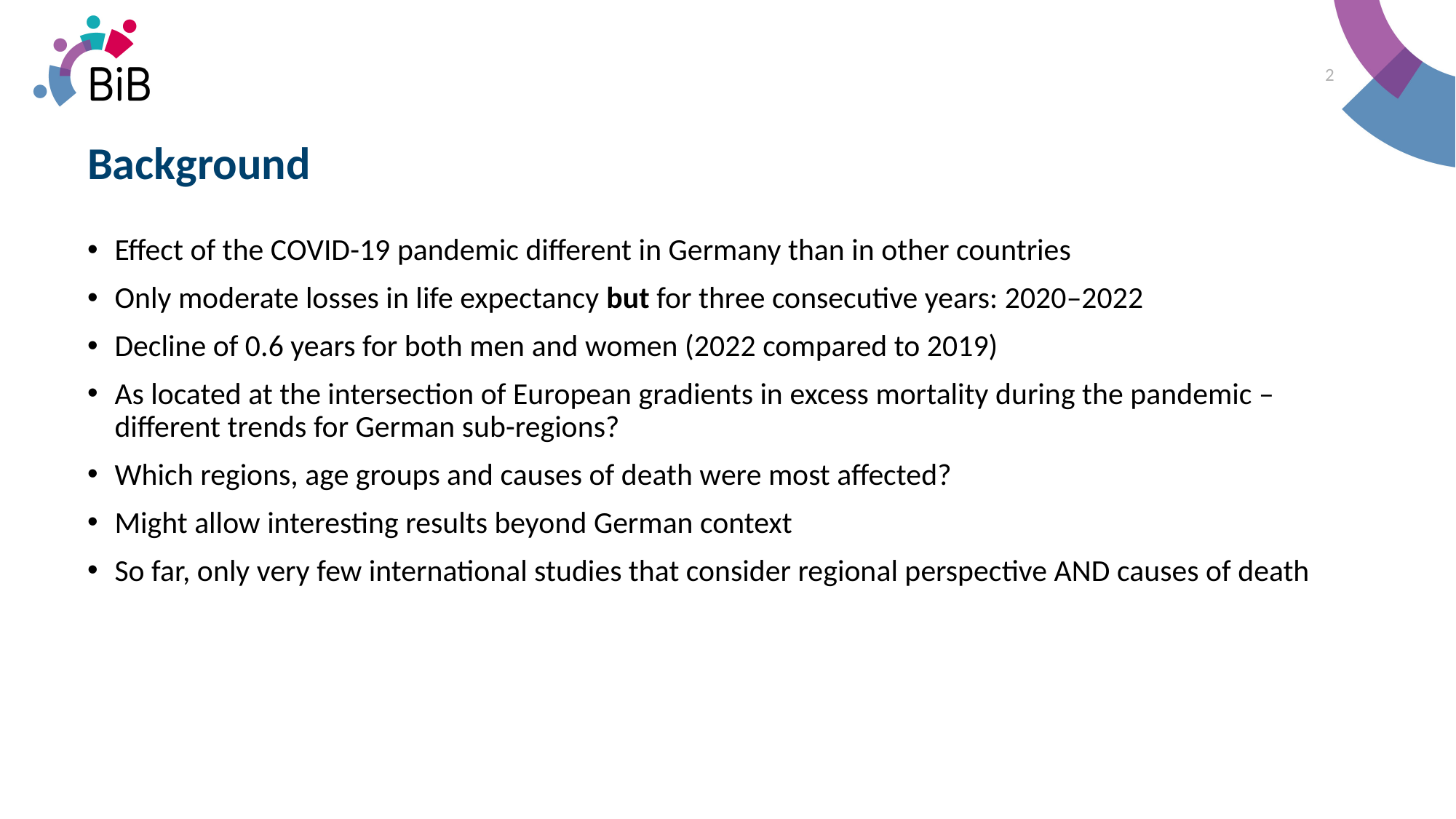

2
# Background
Effect of the COVID-19 pandemic different in Germany than in other countries
Only moderate losses in life expectancy but for three consecutive years: 2020–2022
Decline of 0.6 years for both men and women (2022 compared to 2019)
As located at the intersection of European gradients in excess mortality during the pandemic – different trends for German sub-regions?
Which regions, age groups and causes of death were most affected?
Might allow interesting results beyond German context
So far, only very few international studies that consider regional perspective AND causes of death